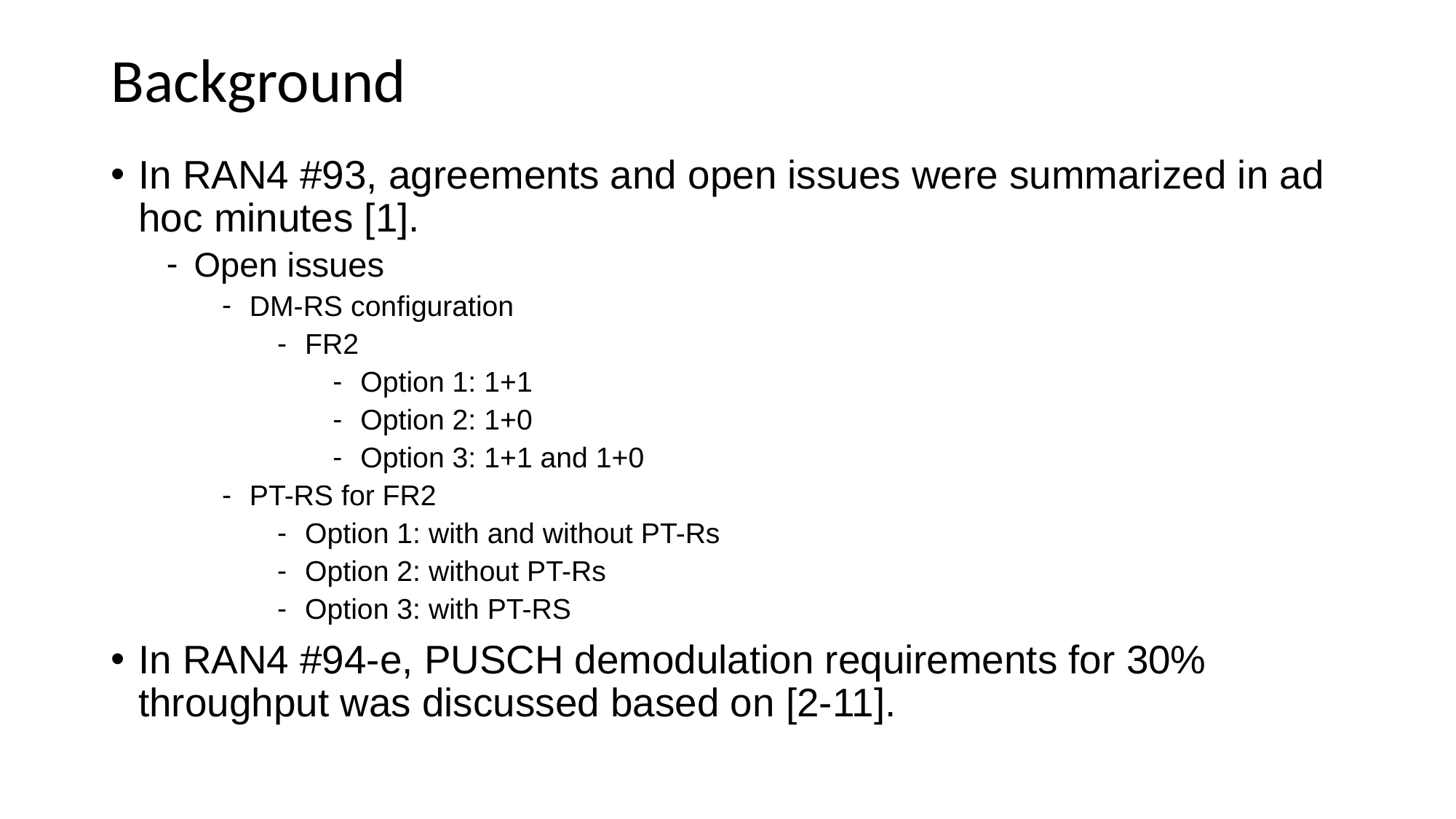

# Background
In RAN4 #93, agreements and open issues were summarized in ad hoc minutes [1].
Open issues
DM-RS configuration
FR2
Option 1: 1+1
Option 2: 1+0
Option 3: 1+1 and 1+0
PT-RS for FR2
Option 1: with and without PT-Rs
Option 2: without PT-Rs
Option 3: with PT-RS
In RAN4 #94-e, PUSCH demodulation requirements for 30% throughput was discussed based on [2-11].